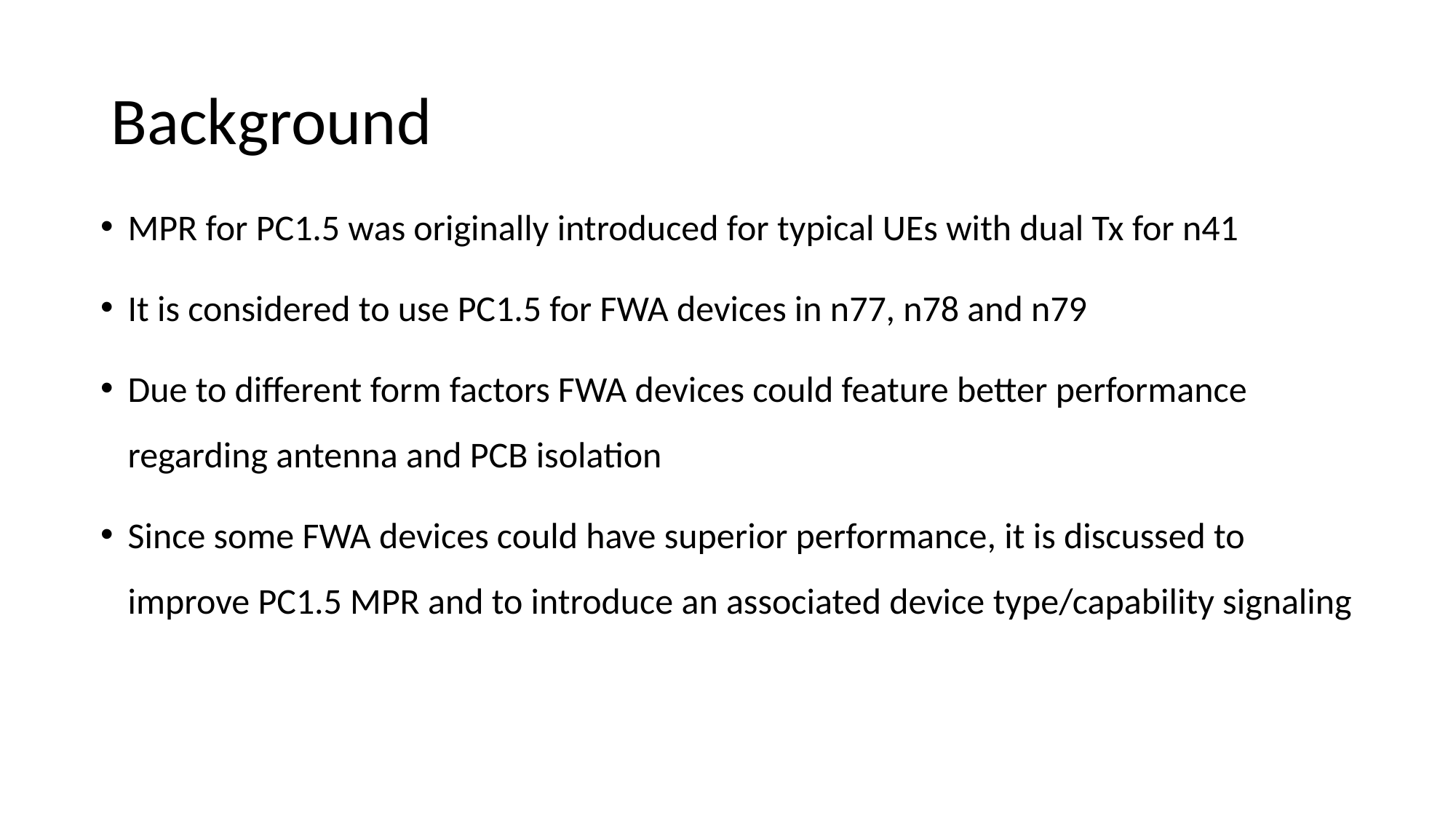

# Background
MPR for PC1.5 was originally introduced for typical UEs with dual Tx for n41
It is considered to use PC1.5 for FWA devices in n77, n78 and n79
Due to different form factors FWA devices could feature better performance regarding antenna and PCB isolation
Since some FWA devices could have superior performance, it is discussed to improve PC1.5 MPR and to introduce an associated device type/capability signaling